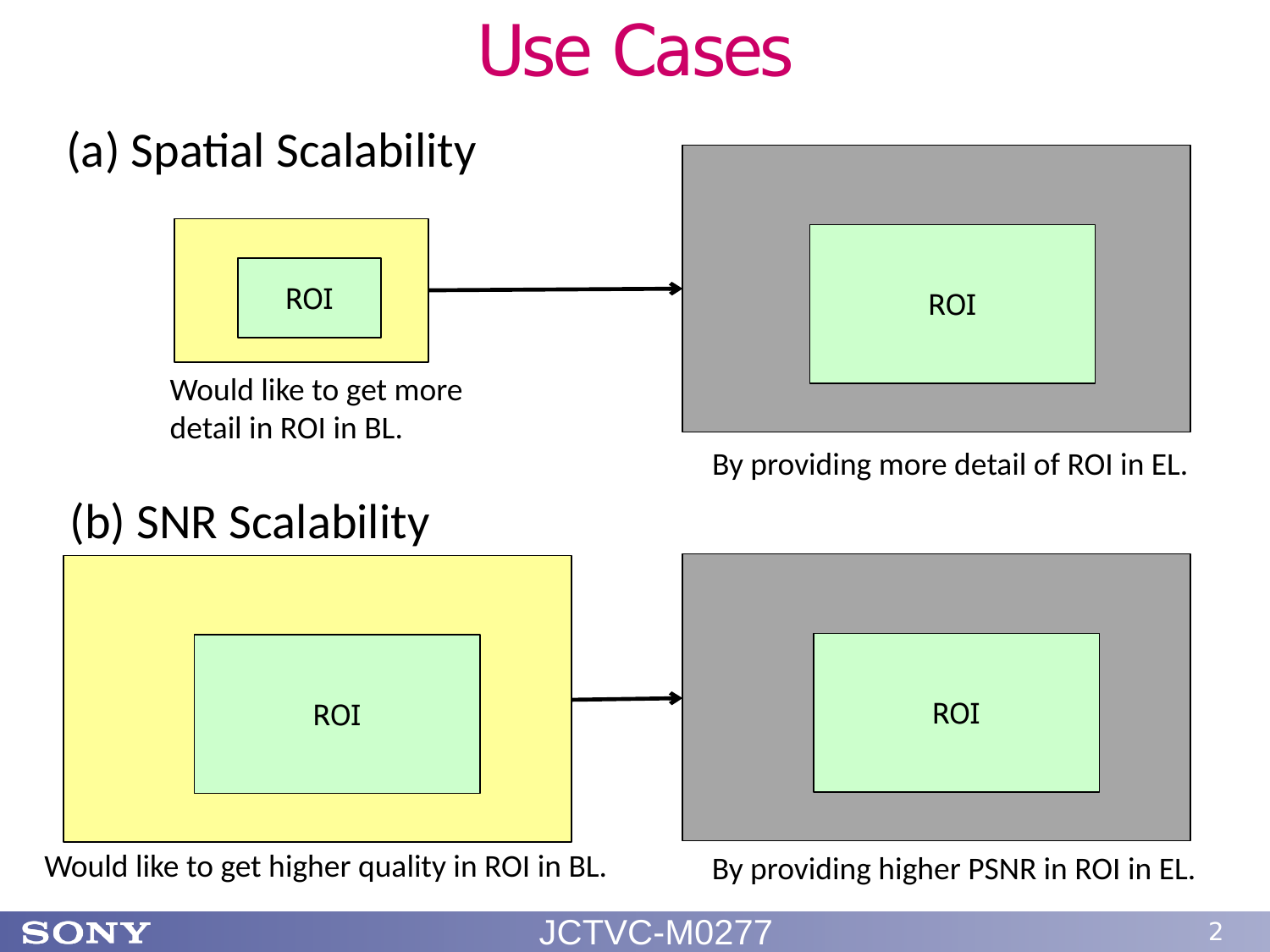

# Use Cases
(a) Spatial Scalability

ROI

ROI
Would like to get more
detail in ROI in BL.
By providing more detail of ROI in EL.
(b) SNR Scalability

ROI

ROI
Would like to get higher quality in ROI in BL.
By providing higher PSNR in ROI in EL.
JCTVC-M0277
2